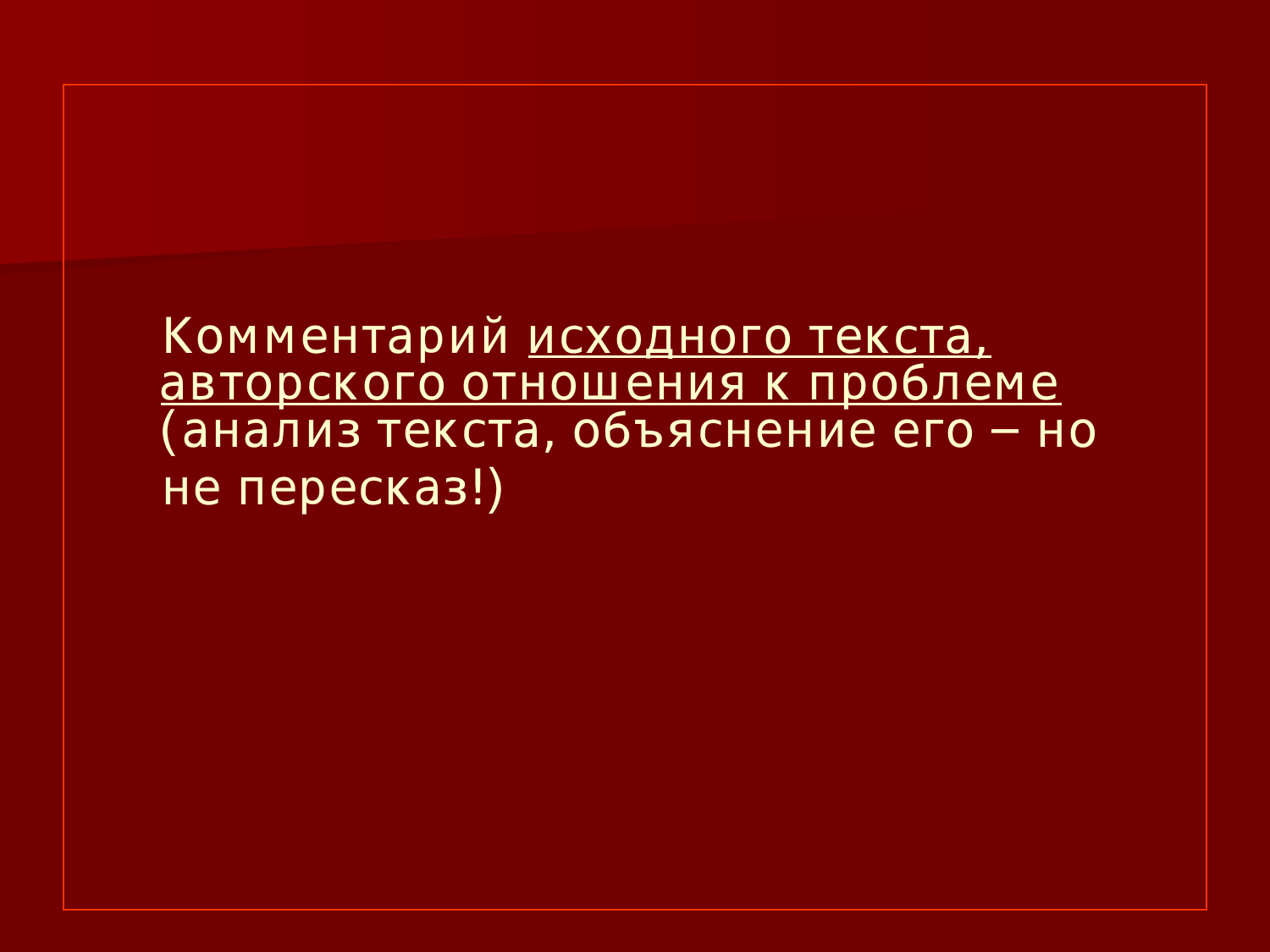

Комментарий исходного текста, авторского отношения к проблеме (анализ текста, объяснение его – но
      не пересказ!)